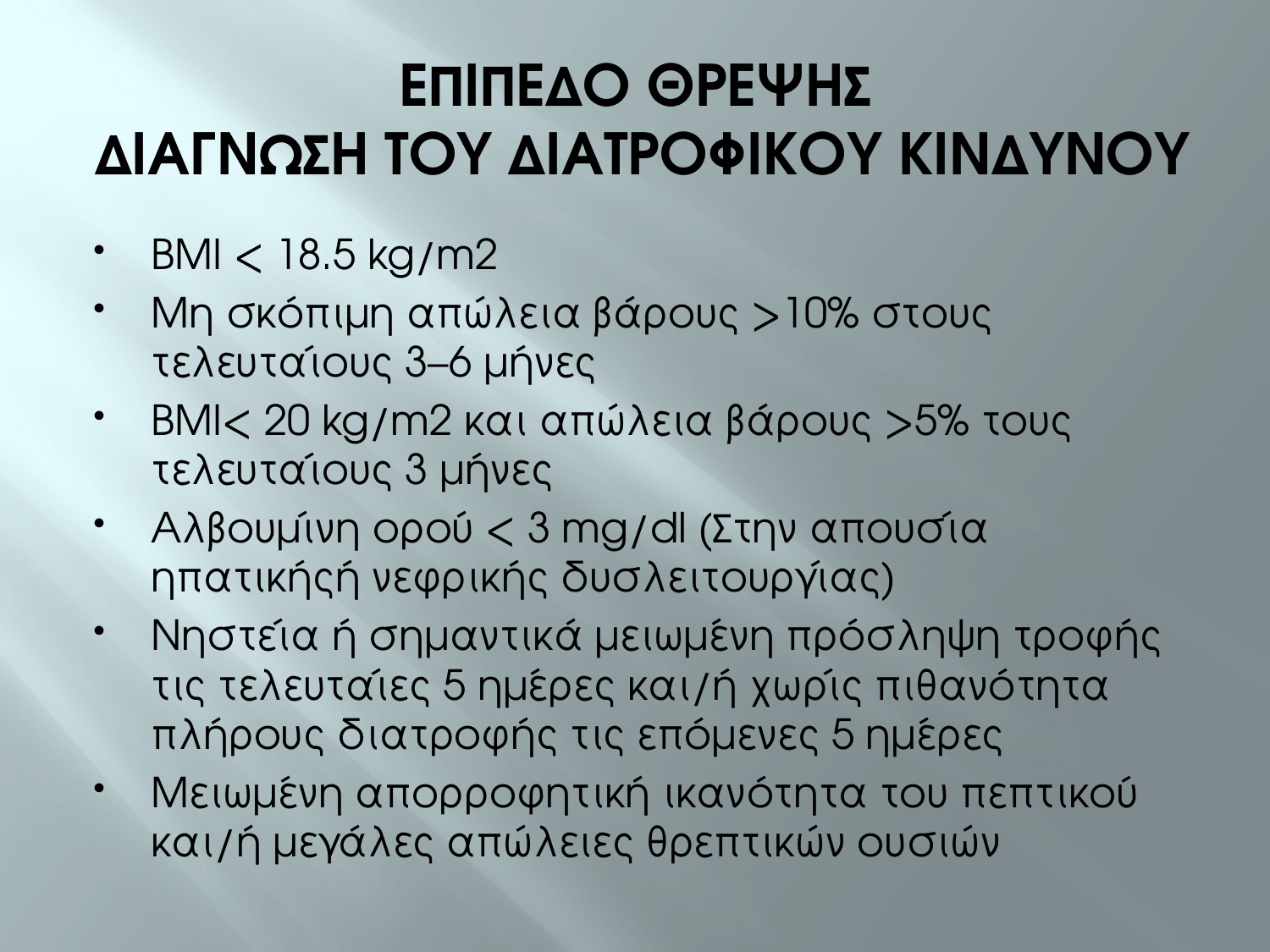

# ΕΠΙΠΕΔΟ ΘΡΕΨΗΣ ΔΙΑΓΝΩΣΗ ΤΟΥ ΔΙΑΤΡΟΦΙΚΟΥ ΚΙΝΔΥΝΟΥ
ΒΜΙ < 18.5 kg/m2
Μη σκόπιμη απώλεια βάρους >10% στους τελευταίους 3–6 μήνες
BMI< 20 kg/m2 και απώλεια βάρους >5% τους τελευταίους 3 μήνες
Αλβουμίνη ορού < 3 mg/dl (Στην απουσία ηπατικήςή νεφρικής δυσλειτουργίας)
Νηστεία ή σημαντικά μειωμένη πρόσληψη τροφής τις τελευταίες 5 ημέρες και/ή χωρίς πιθανότητα πλήρους διατροφής τις επόμενες 5 ημέρες
Μειωμένη απορροφητική ικανότητα του πεπτικού και/ή μεγάλες απώλειες θρεπτικών ουσιών